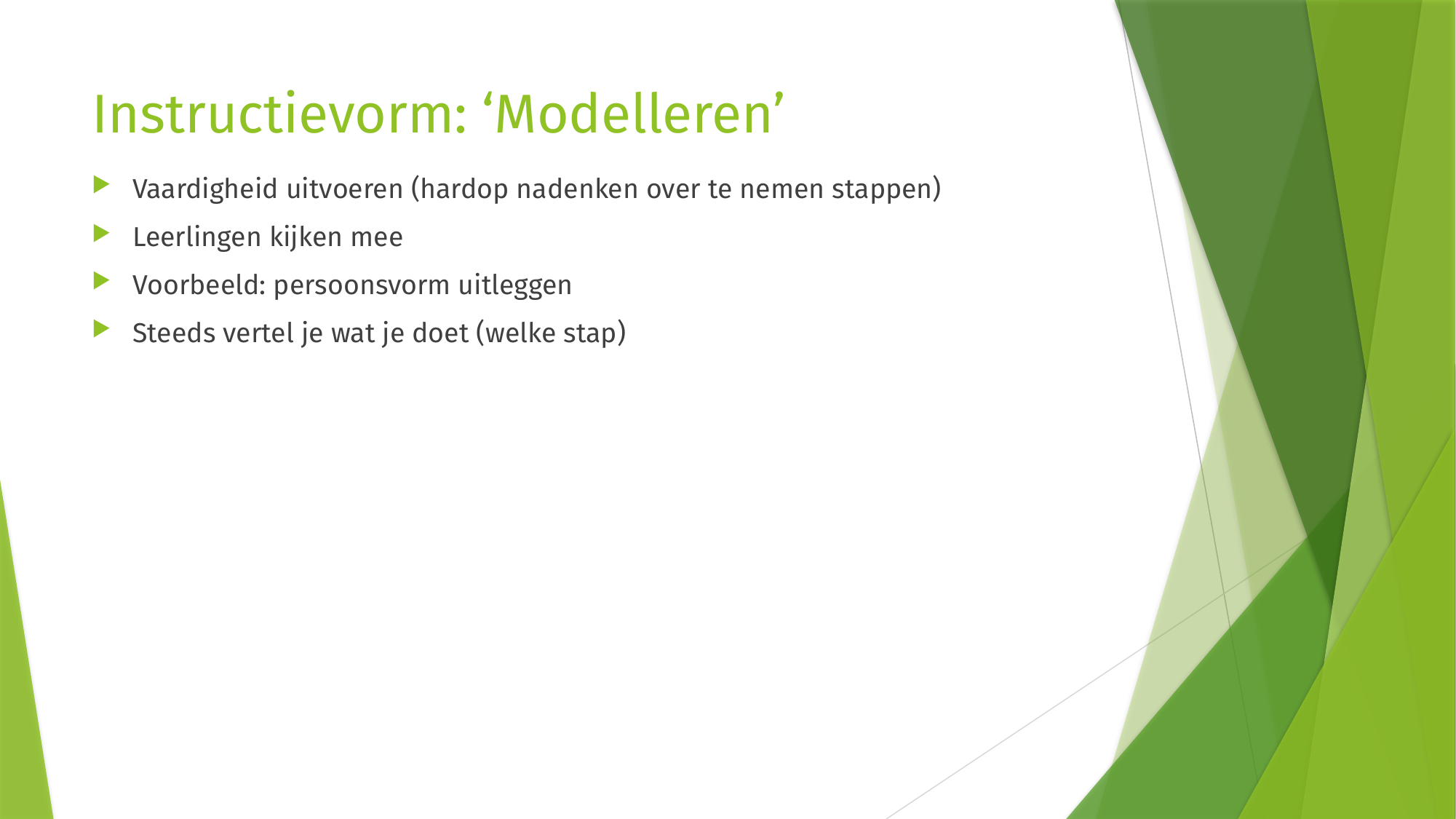

# Instructievorm: ‘Modelleren’
Vaardigheid uitvoeren (hardop nadenken over te nemen stappen)
Leerlingen kijken mee
Voorbeeld: persoonsvorm uitleggen
Steeds vertel je wat je doet (welke stap)